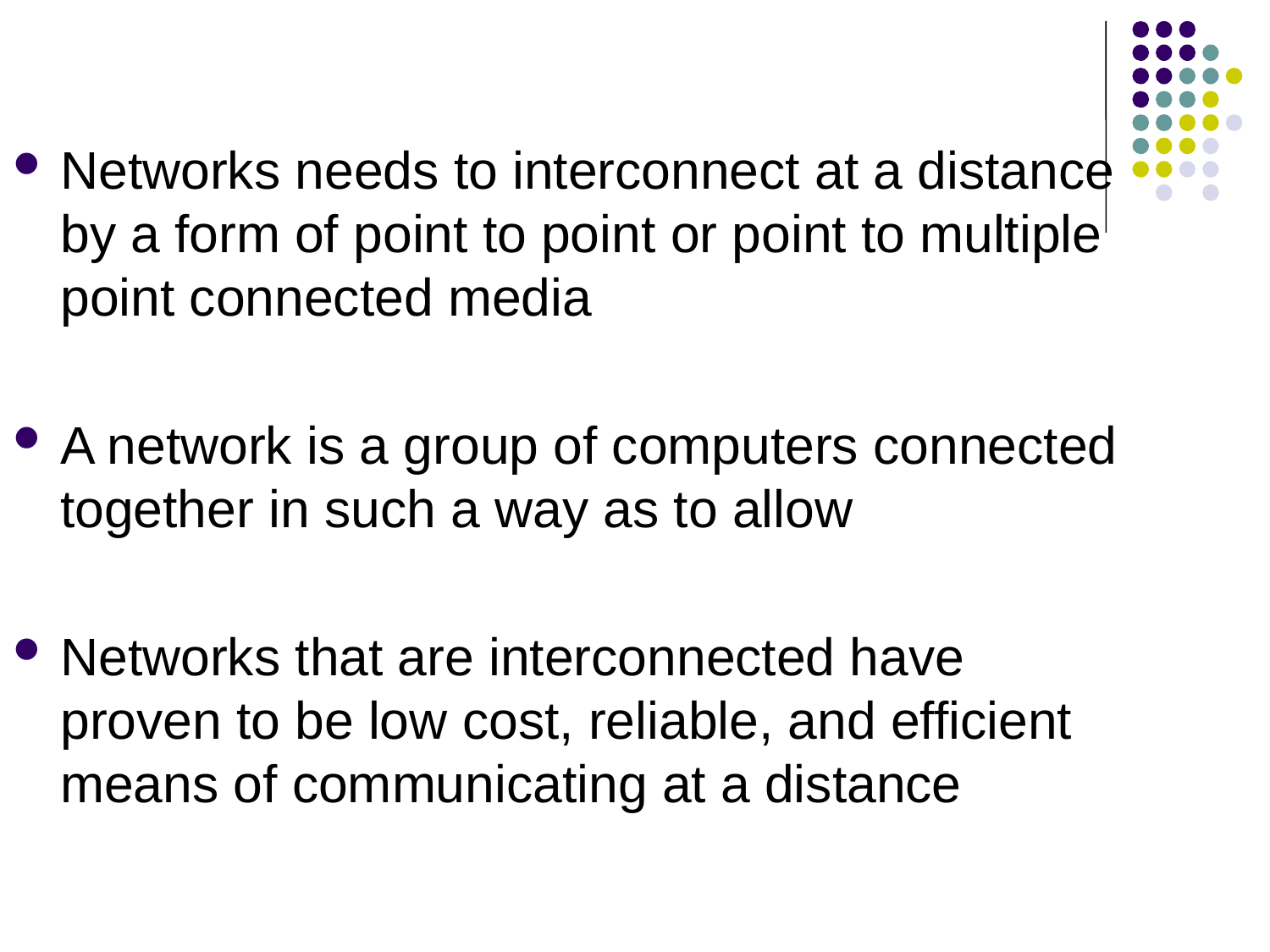

Networks needs to interconnect at a distance by a form of point to point or point to multiple point connected media

A network is a group of computers connected together in such a way as to allow

Networks that are interconnected have proven to be low cost, reliable, and efficient means of communicating at a distance